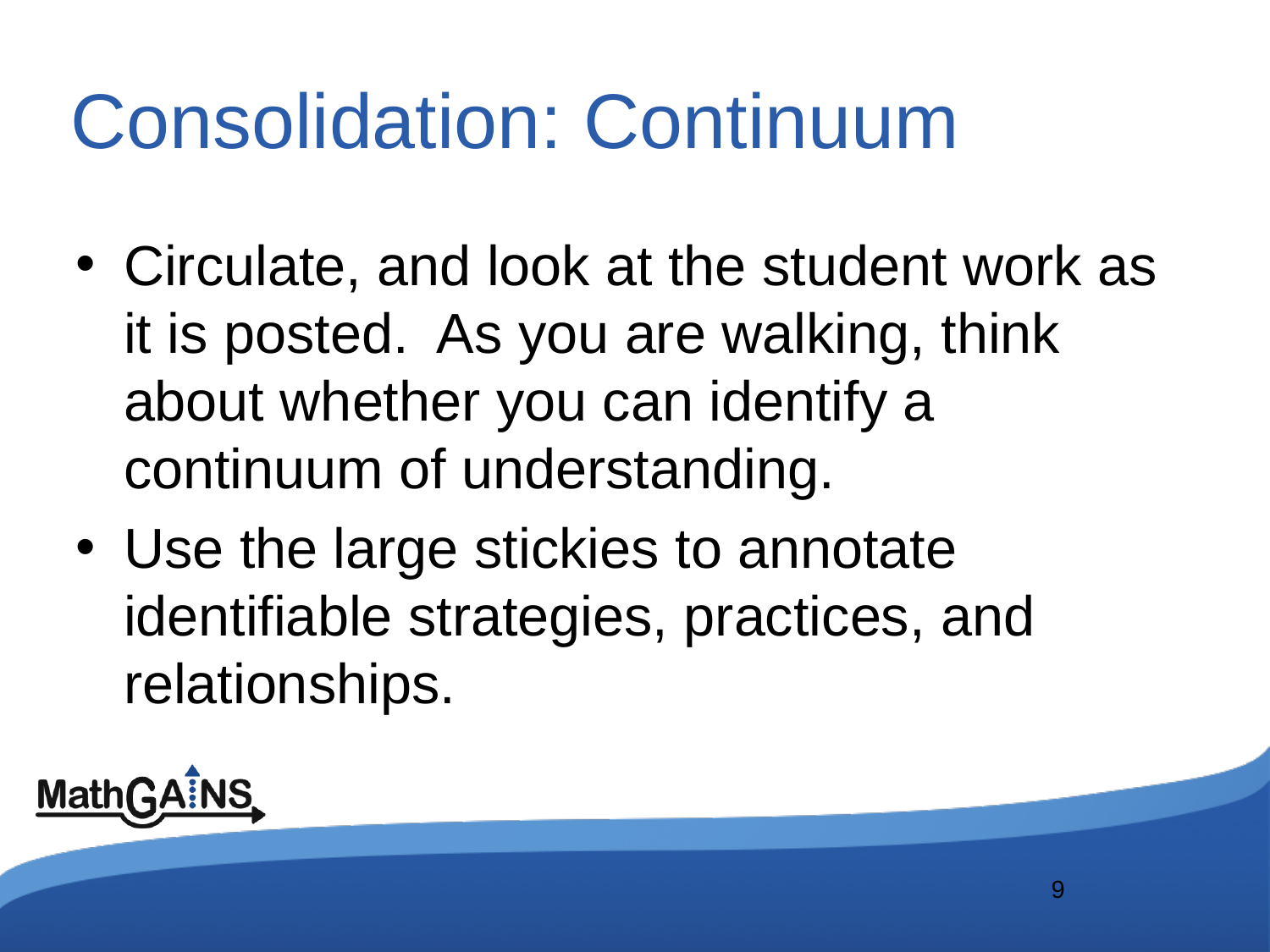

# Consolidation: Continuum
Circulate, and look at the student work as it is posted.  As you are walking, think about whether you can identify a continuum of understanding.
Use the large stickies to annotate identifiable strategies, practices, and relationships.

9